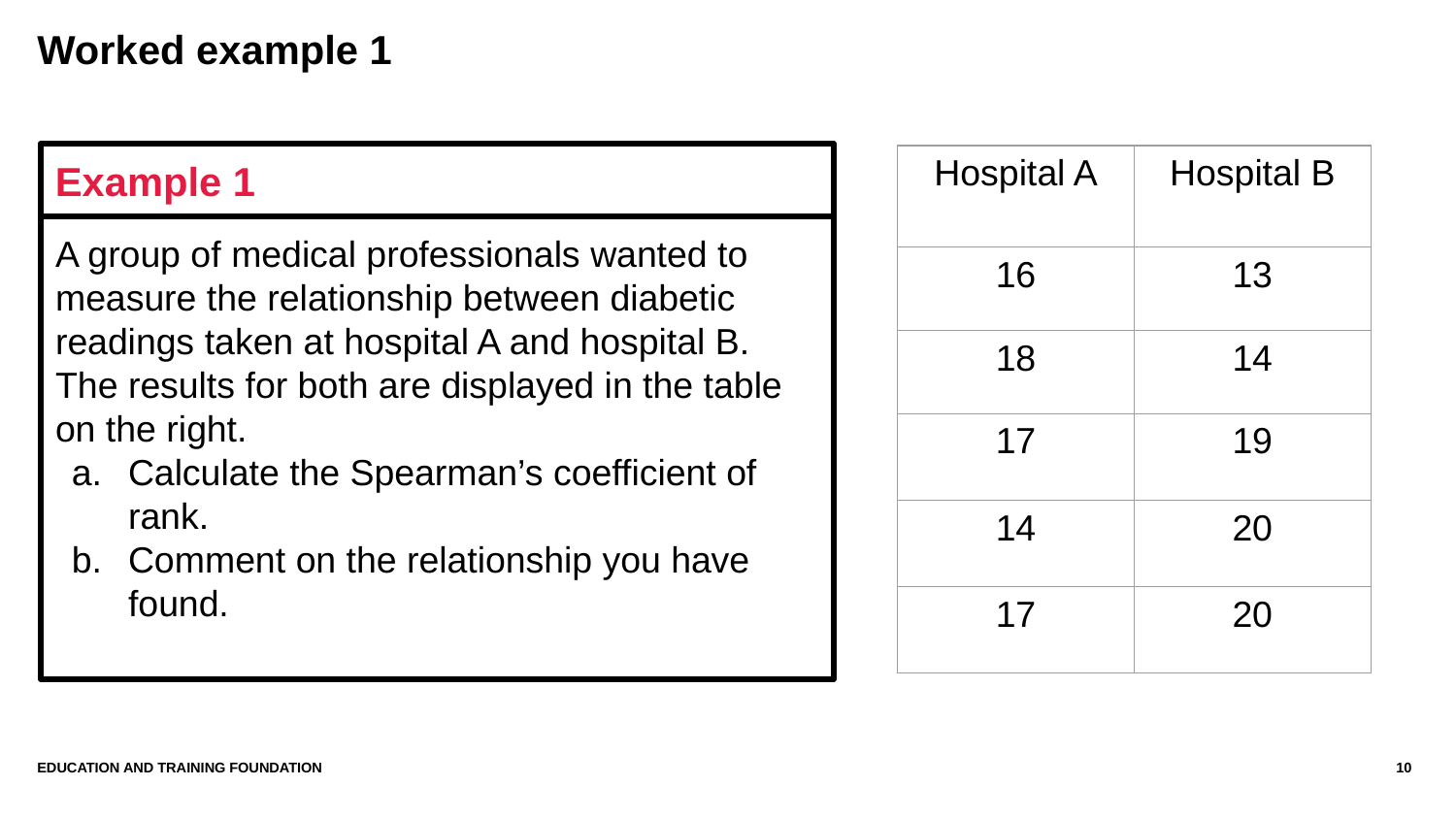

# Worked example 1
Example 1
| Hospital A​ | Hospital B​ |
| --- | --- |
| 16​ | 13​ |
| 18​ | 14​ |
| 17​ | 19​ |
| 14​ | 20​ |
| 17​ | 20​ |
A group of medical professionals wanted to measure the relationship between diabetic readings taken at hospital A and hospital B. The results for both are displayed in the table on the right.
Calculate the Spearman’s coefficient of rank.
Comment on the relationship you have found.
EDUCATION AND TRAINING FOUNDATION
10